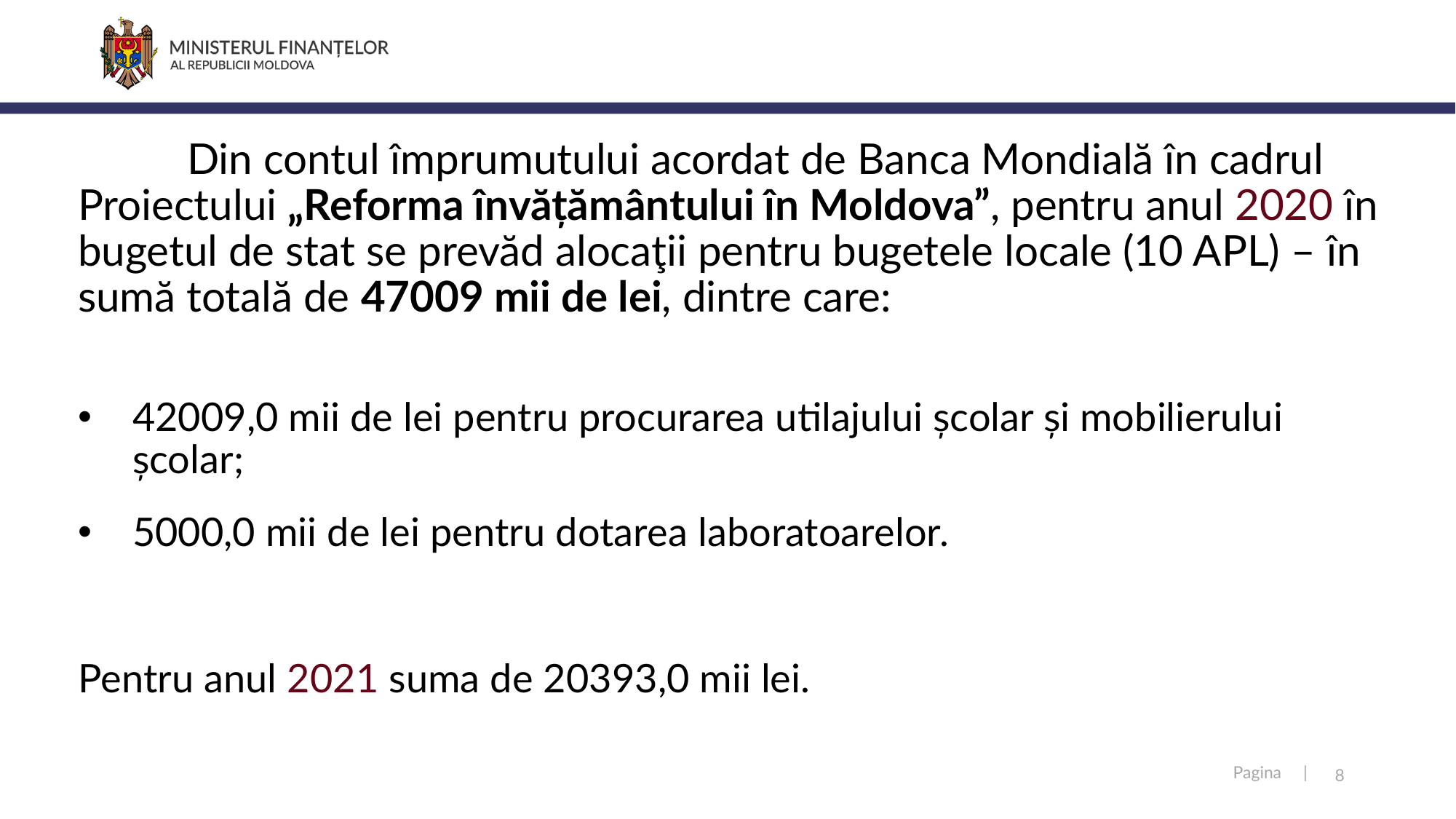

Din contul împrumutului acordat de Banca Mondială în cadrul Proiectului „Reforma învățământului în Moldova”, pentru anul 2020 în bugetul de stat se prevăd alocaţii pentru bugetele locale (10 APL) – în sumă totală de 47009 mii de lei, dintre care:

42009,0 mii de lei pentru procurarea utilajului școlar și mobilierului școlar;
5000,0 mii de lei pentru dotarea laboratoarelor.

Pentru anul 2021 suma de 20393,0 mii lei.

8